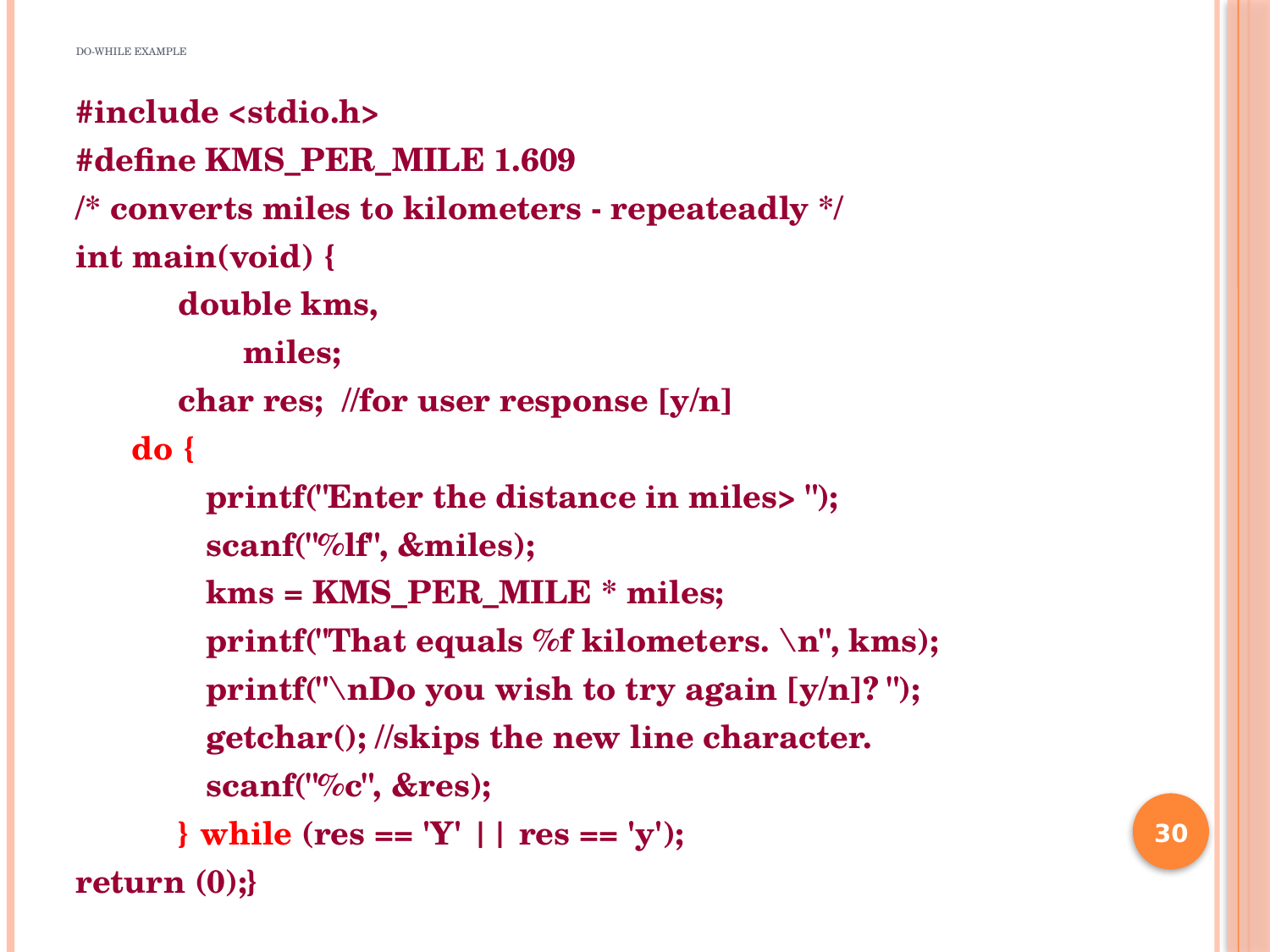

# Do-While Example
#include <stdio.h>
#define KMS_PER_MILE 1.609
/* converts miles to kilometers - repeateadly */
int main(void) {
           double kms,
                  miles;
           char res;  //for user response [y/n]
      do {
              printf("Enter the distance in miles> ");
              scanf("%lf", &miles);
              kms = KMS_PER_MILE * miles;
              printf("That equals %f kilometers. \n", kms);
              printf("\nDo you wish to try again [y/n]? ");
              getchar(); //skips the new line character.
              scanf("%c", &res);
           } while (res == 'Y' || res == 'y');
return (0);}
30